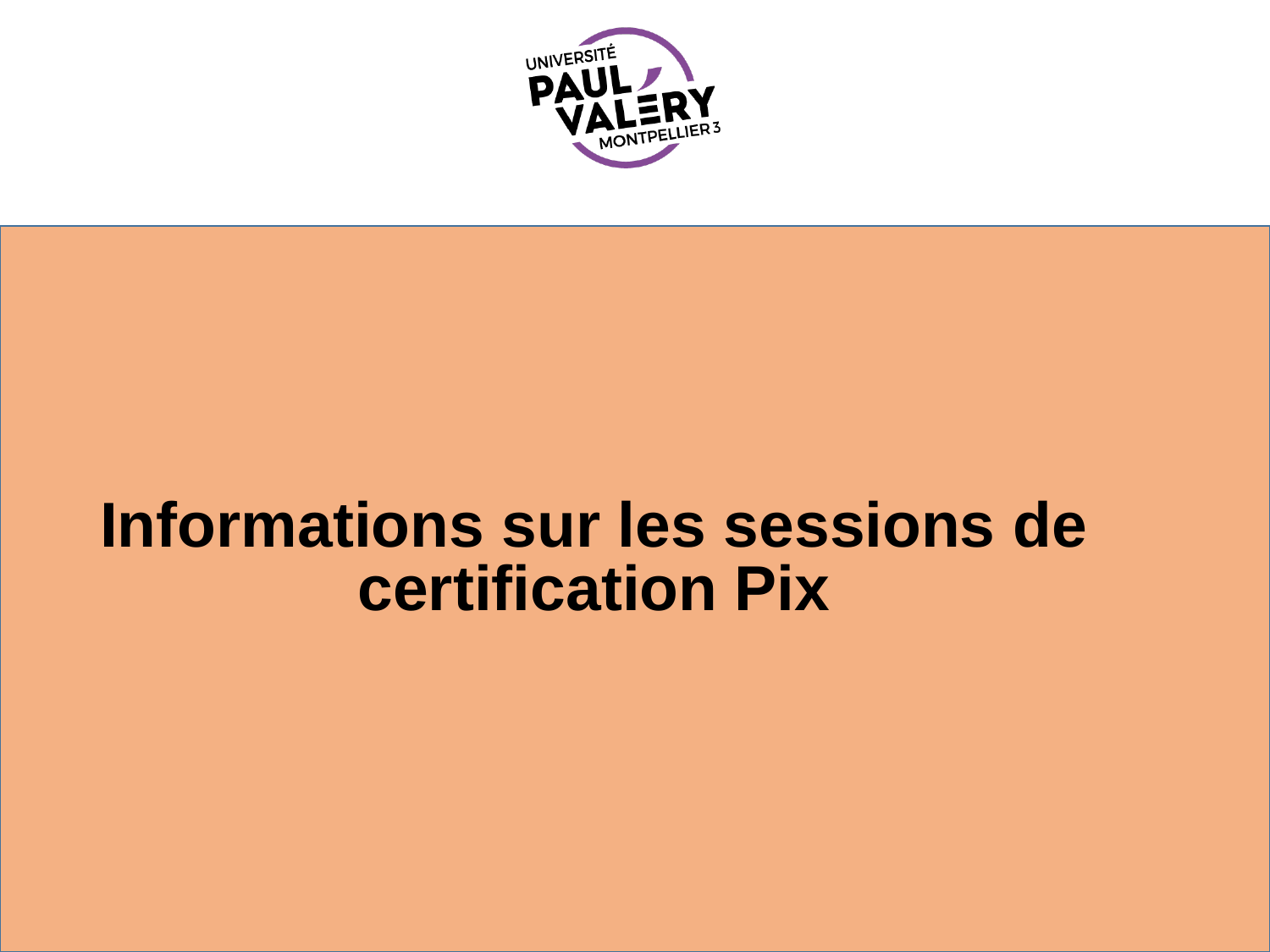

# Informations sur les sessions de certification Pix